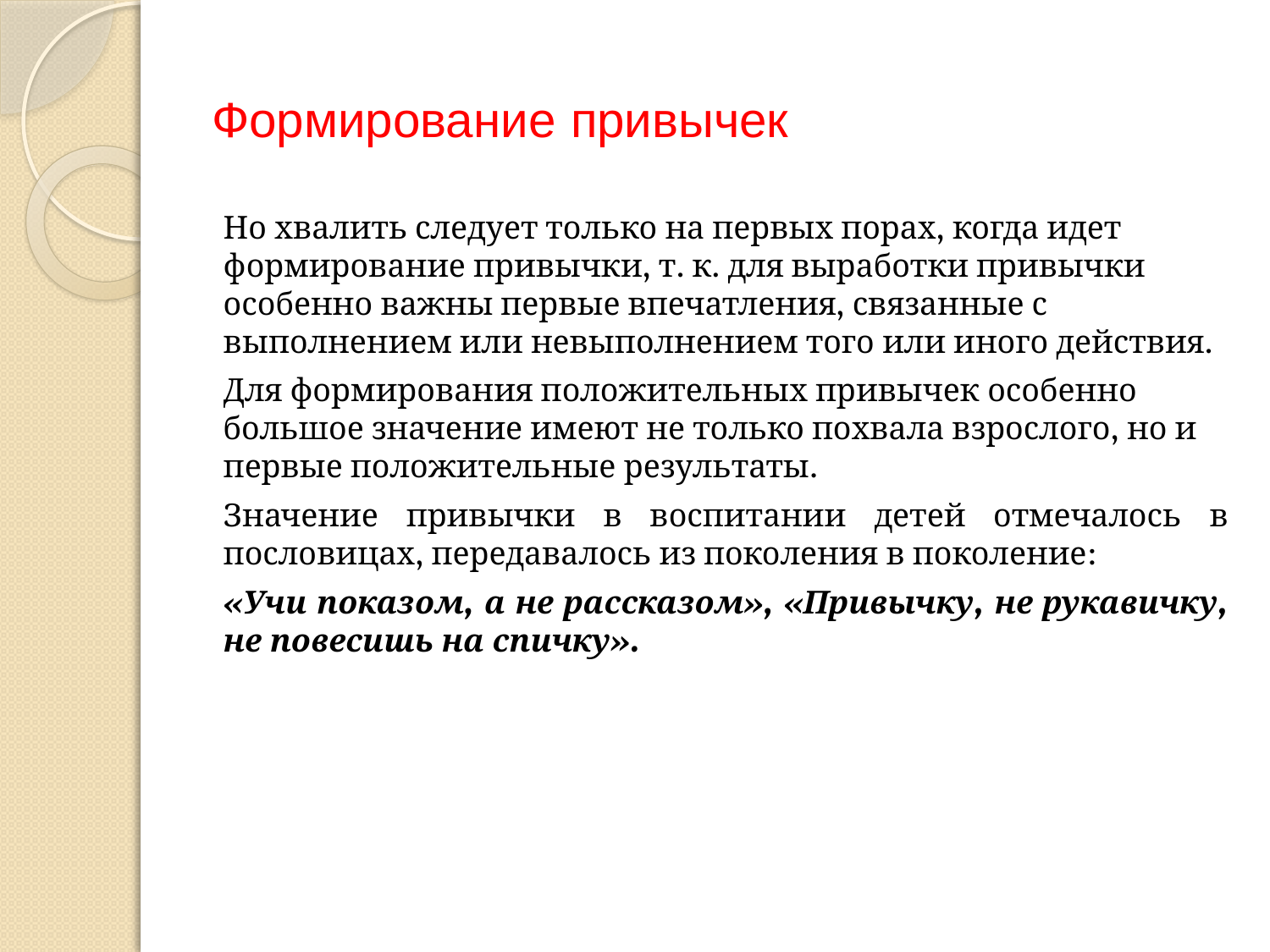

# Формирование привычек
Но хвалить следует только на первых порах, когда идет формирование привычки, т. к. для выработки привычки особенно важны первые впечатления, связанные с выполнением или невыполнением того или иного дей­ствия.
Для формирования положительных привычек особенно большое значение имеют не только похвала взрослого, но и первые положительные резуль­таты.
Значение привычки в воспитании детей отмечалось в пословицах, передавалось из поколения в поколение:
«Учи показом, а не рассказом», «Привычку, не рукавичку, не повесишь на спичку».